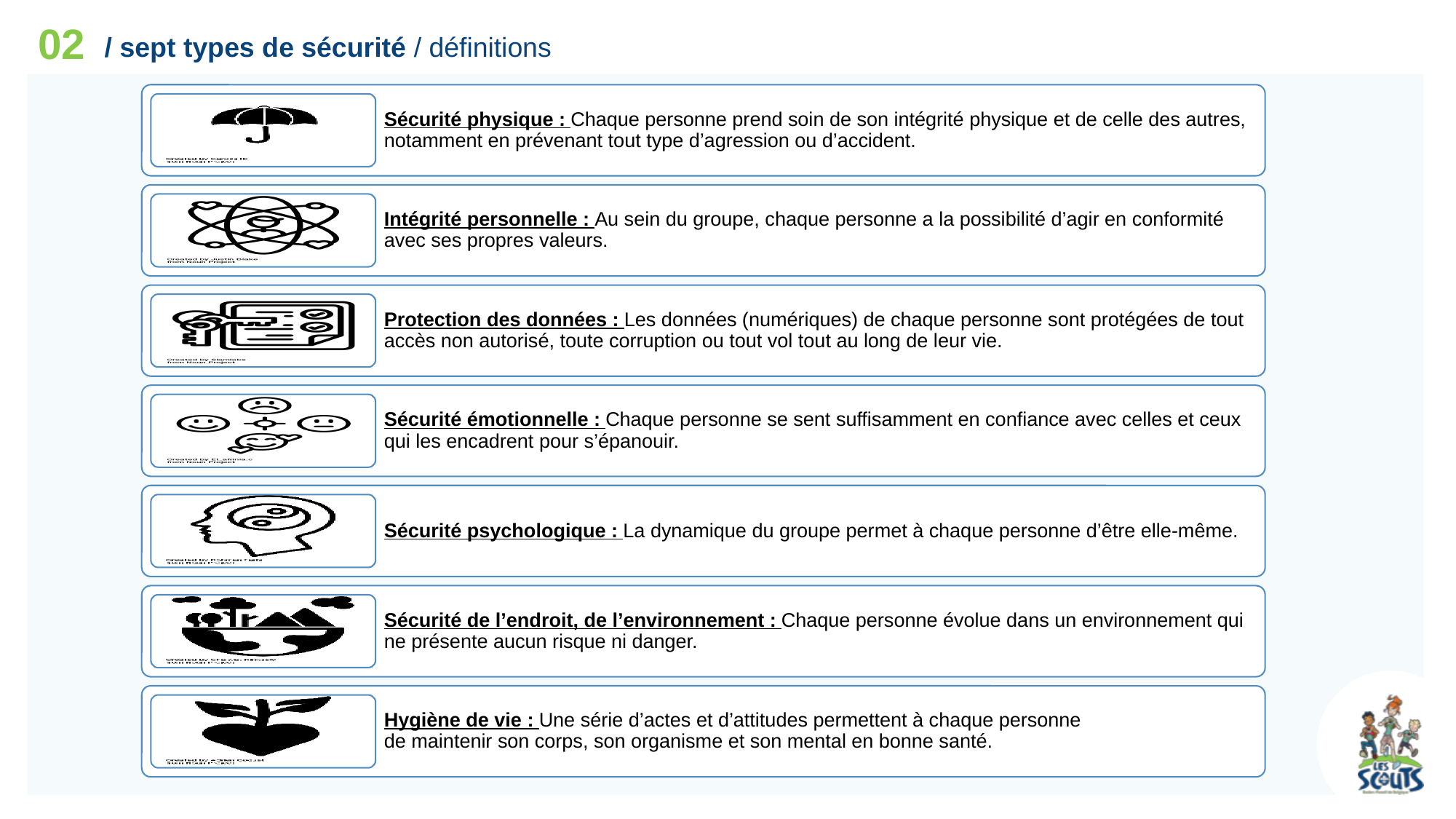

02
/ sept types de sécurité / définitions
Sécurité physique : Chaque personne prend soin de son intégrité physique et de celle des autres, notamment en prévenant tout type d’agression ou d’accident.
Intégrité personnelle : Au sein du groupe, chaque personne a la possibilité d’agir en conformité avec ses propres valeurs.
Protection des données : Les données (numériques) de chaque personne sont protégées de tout accès non autorisé, toute corruption ou tout vol tout au long de leur vie.
Sécurité émotionnelle : Chaque personne se sent suffisamment en confiance avec celles et ceux qui les encadrent pour s’épanouir.
Sécurité psychologique : La dynamique du groupe permet à chaque personne d’être elle-même.
Sécurité de l’endroit, de l’environnement : Chaque personne évolue dans un environnement qui ne présente aucun risque ni danger.
Hygiène de vie : Une série d’actes et d’attitudes permettent à chaque personne
de maintenir son corps, son organisme et son mental en bonne santé.